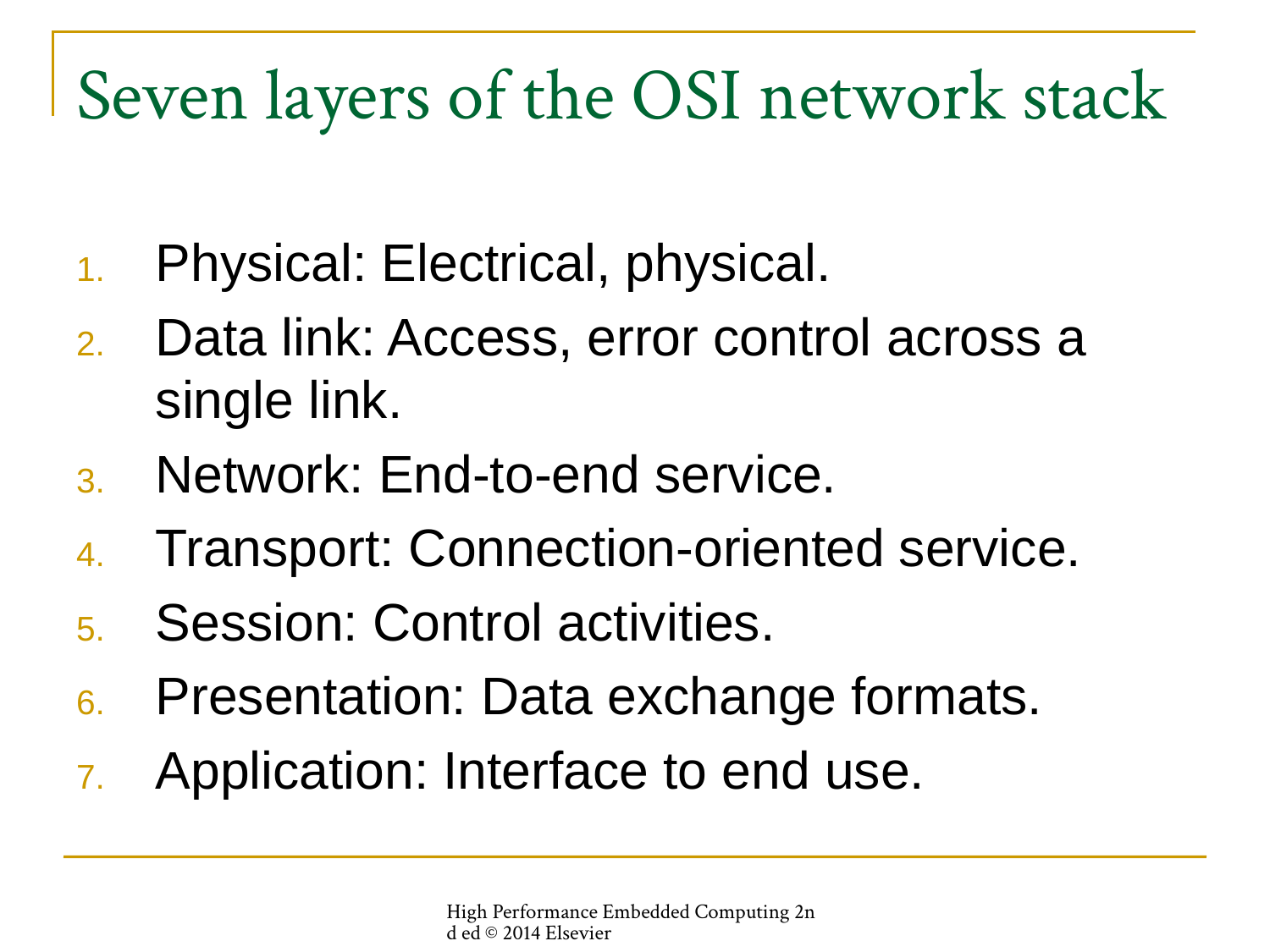

# Seven layers of the OSI network stack
Physical: Electrical, physical.
Data link: Access, error control across a single link.
Network: End-to-end service.
Transport: Connection-oriented service.
Session: Control activities.
Presentation: Data exchange formats.
Application: Interface to end use.
High Performance Embedded Computing 2nd ed © 2014 Elsevier